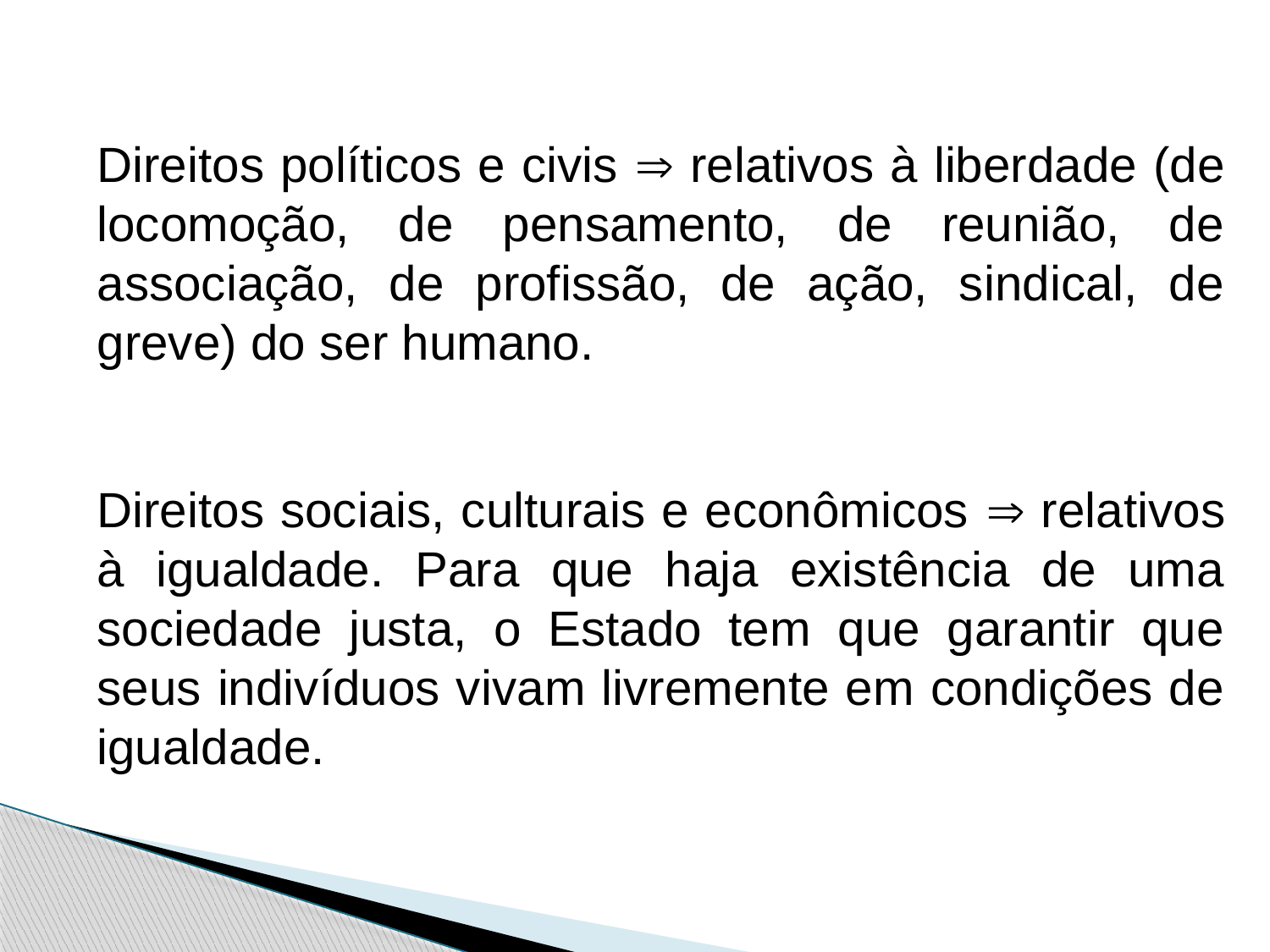

Direitos políticos e civis ⇒ relativos à liberdade (de locomoção, de pensamento, de reunião, de associação, de profissão, de ação, sindical, de greve) do ser humano.

Direitos sociais, culturais e econômicos ⇒ relativos à igualdade. Para que haja existência de uma sociedade justa, o Estado tem que garantir que seus indivíduos vivam livremente em condições de igualdade.